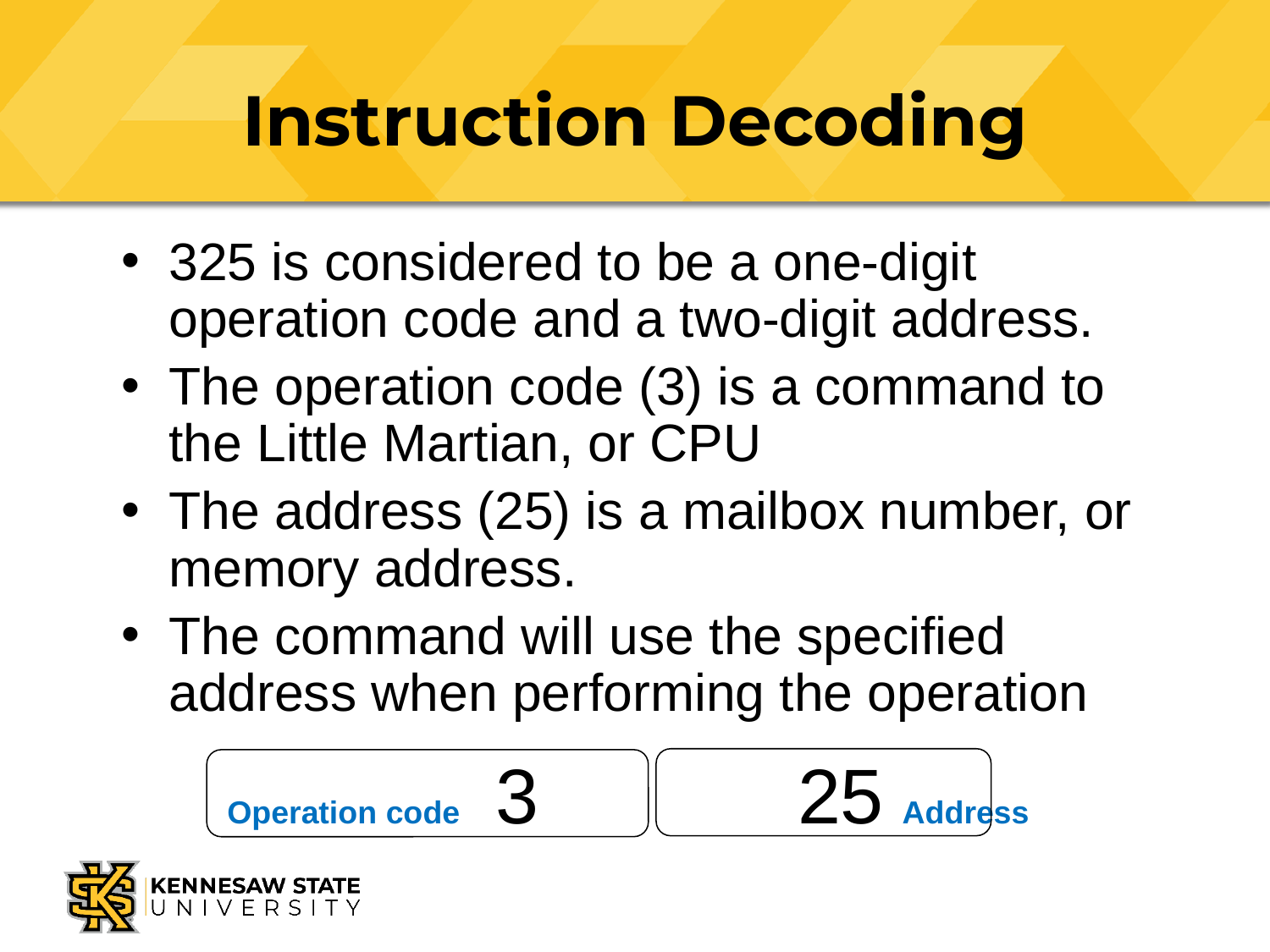

# Instruction Decoding
325 is considered to be a one-digit operation code and a two-digit address.
The operation code (3) is a command to the Little Martian, or CPU
The address (25) is a mailbox number, or memory address.
The command will use the specified address when performing the operation
Operation code    3            25  Address